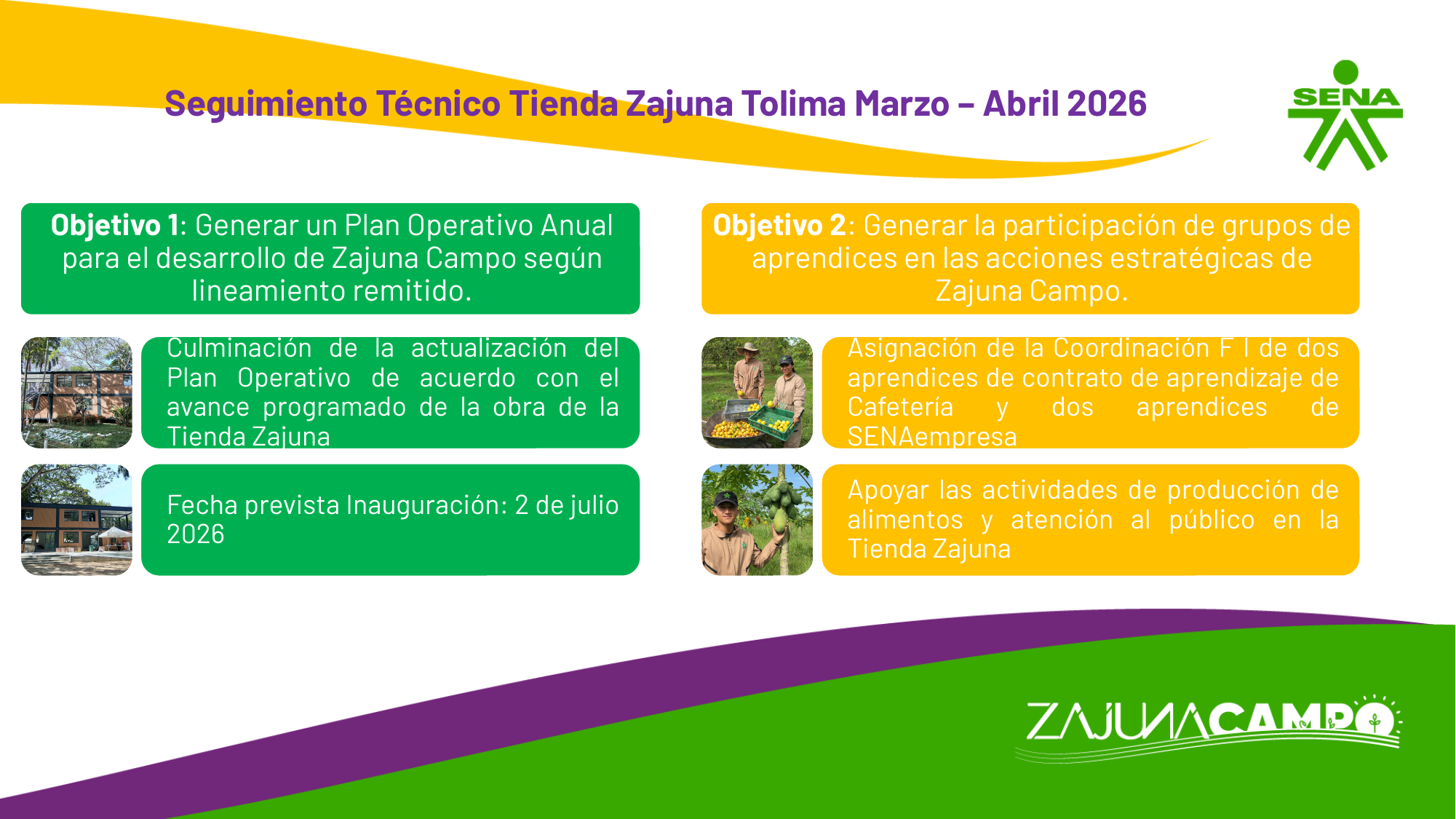

Seguimiento Técnico Tienda Zajuna Tolima Marzo – Abril 2026
Objetivo 1: Generar un Plan Operativo Anual para el desarrollo de Zajuna Campo según lineamiento remitido.
Culminación de la actualización del Plan Operativo de acuerdo con el avance programado de la obra de la Tienda Zajuna
Fecha prevista Inauguración: 2 de julio 2026
Objetivo 2: Generar la participación de grupos de aprendices en las acciones estratégicas de Zajuna Campo.
Asignación de la Coordinación F I de dos aprendices de contrato de aprendizaje de Cafetería y dos aprendices de SENAempresa
Apoyar las actividades de producción de alimentos y atención al público en la Tienda Zajuna